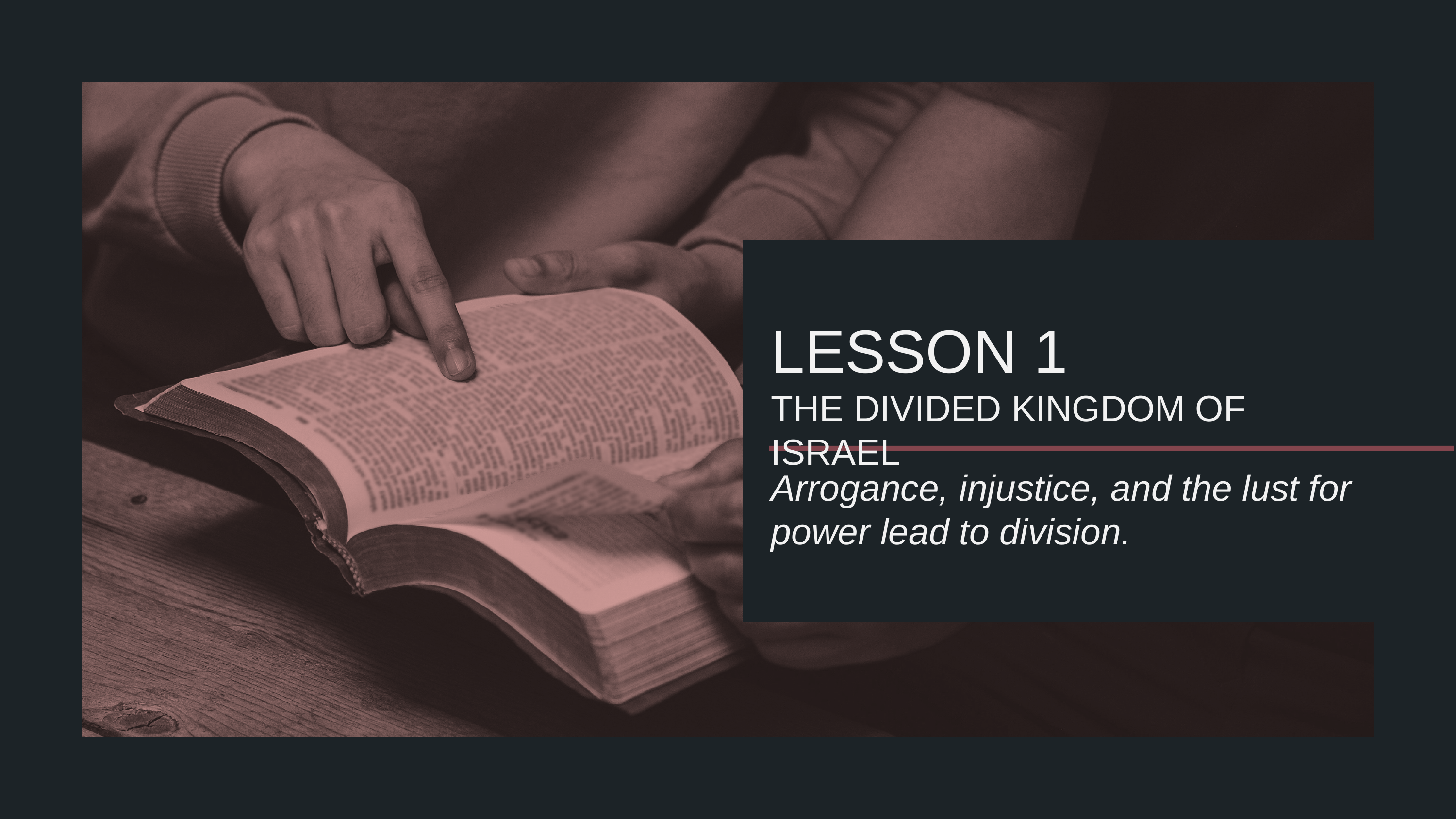

LESSON 1
THE DIVIDED KINGDOM OF ISRAEL
Arrogance, injustice, and the lust for power lead to division.